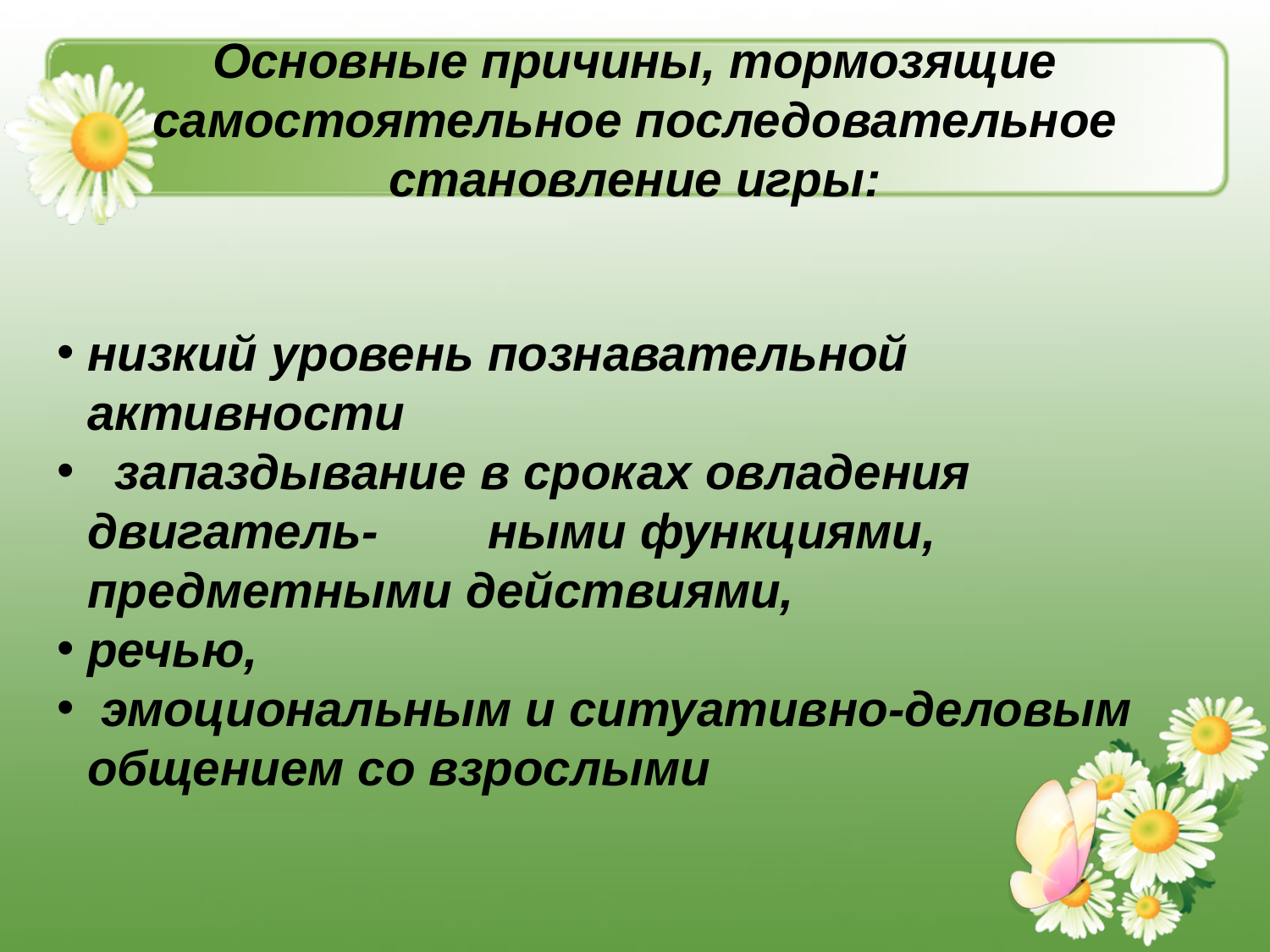

# Основные причины, тормозящие самостоятельное последовательное становление игры:
низкий уровень познавательной активности
  запаздывание в сроках овладения  двигатель-        ными функциями, предметными действиями,
речью,
 эмоциональным и ситуативно-деловым общением со взрослыми